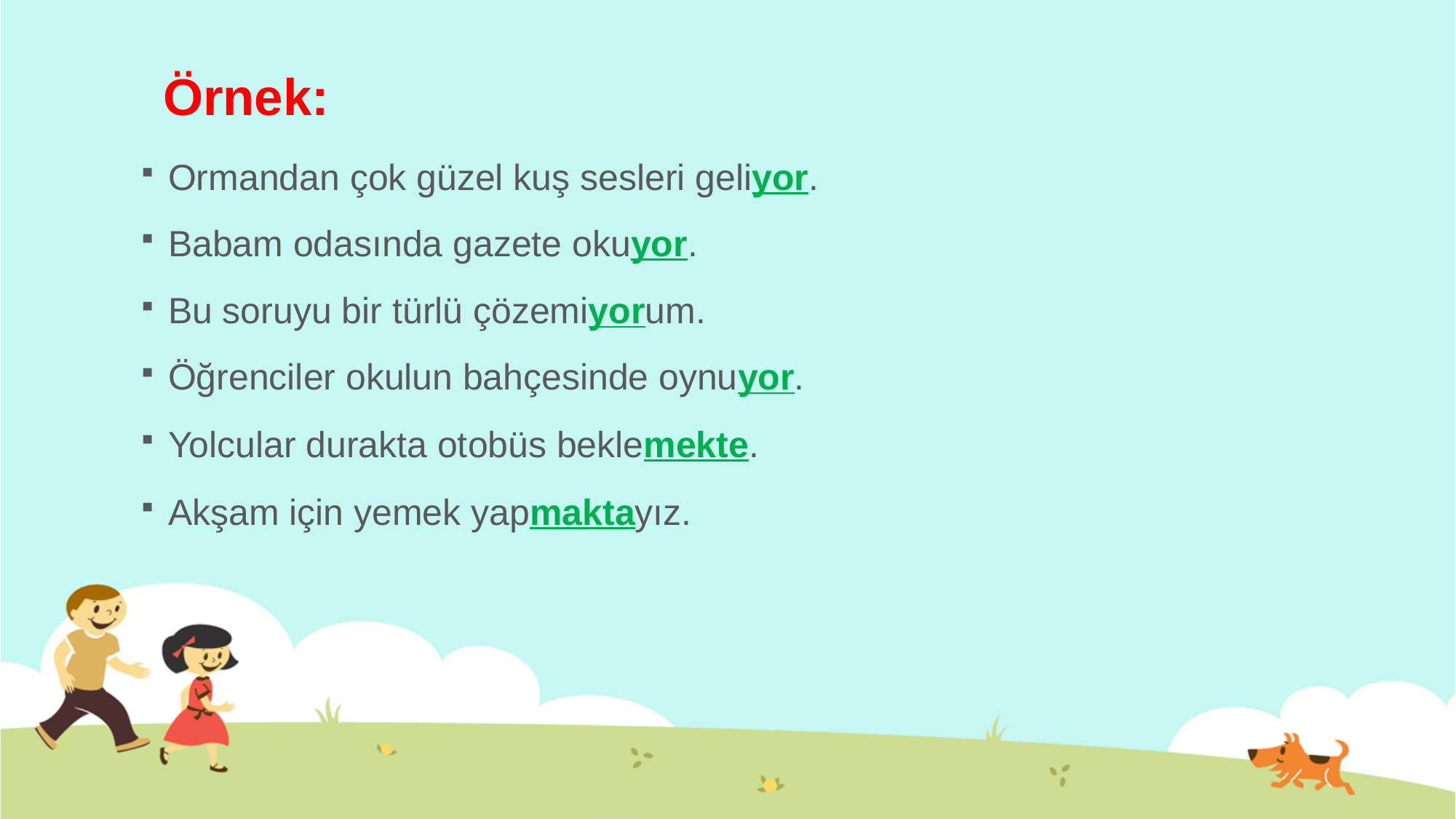

# Örnek:
Ormandan çok güzel kuş sesleri geliyor.
Babam odasında gazete okuyor.
Bu soruyu bir türlü çözemiyorum.
Öğrenciler okulun bahçesinde oynuyor.
Yolcular durakta otobüs beklemekte.
Akşam için yemek yapmaktayız.